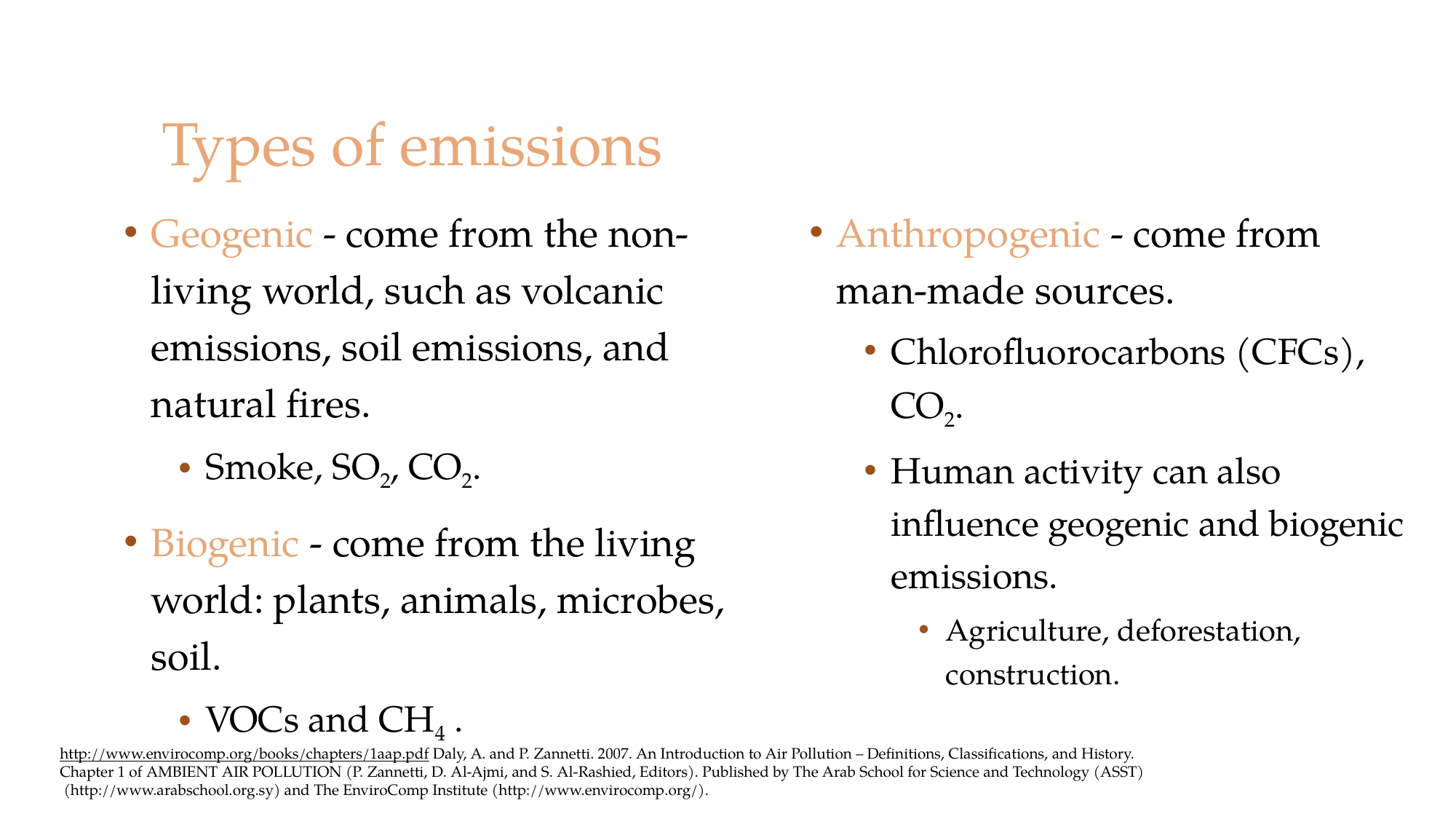

# Types of emissions
Dr. IEcheverry, CAMS, KSU, 2nd3637
10
Geogenic - come from the non-living world, such as volcanic emissions, soil emissions, and natural fires.
Smoke, SO2, CO2.
Biogenic - come from the living world: plants, animals, microbes, soil.
VOCs and CH4 .
Anthropogenic - come from man-made sources.
Chlorofluorocarbons (CFCs), CO2.
Human activity can also influence geogenic and biogenic emissions.
Agriculture, deforestation, construction.

http://www.envirocomp.org/books/chapters/1aap.pdf Daly, A. and P. Zannetti. 2007. An Introduction to Air Pollution – Definitions, Classifications, and History.
Chapter 1 of AMBIENT AIR POLLUTION (P. Zannetti, D. Al-Ajmi, and S. Al-Rashied, Editors). Published by The Arab School for Science and Technology (ASST)
 (http://www.arabschool.org.sy) and The EnviroComp Institute (http://www.envirocomp.org/).